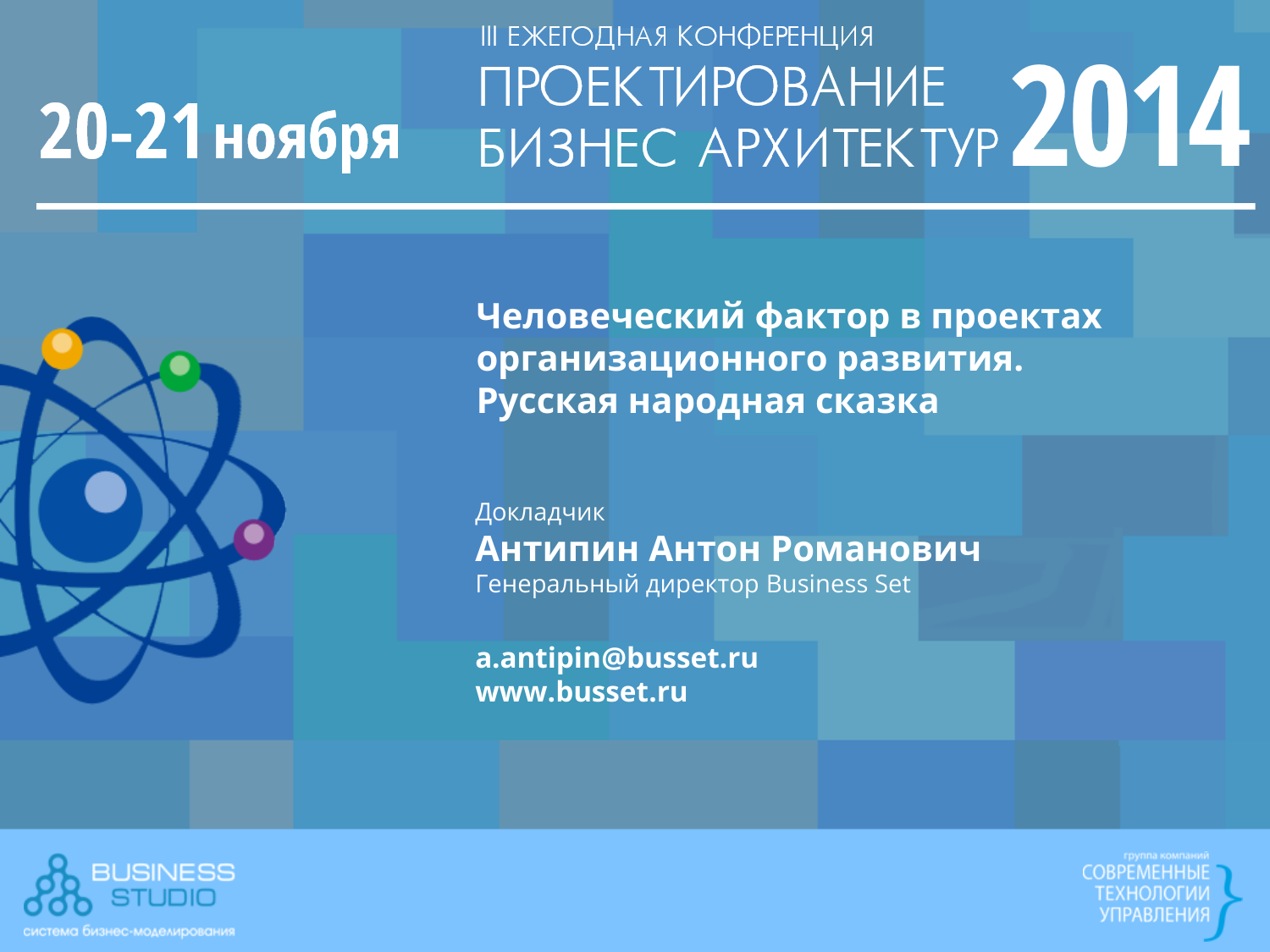

Человеческий фактор в проектах организационного развития.
Русская народная сказка
Докладчик
Антипин Антон Романович
Генеральный директор Business Set

a.antipin@busset.ru
www.busset.ru